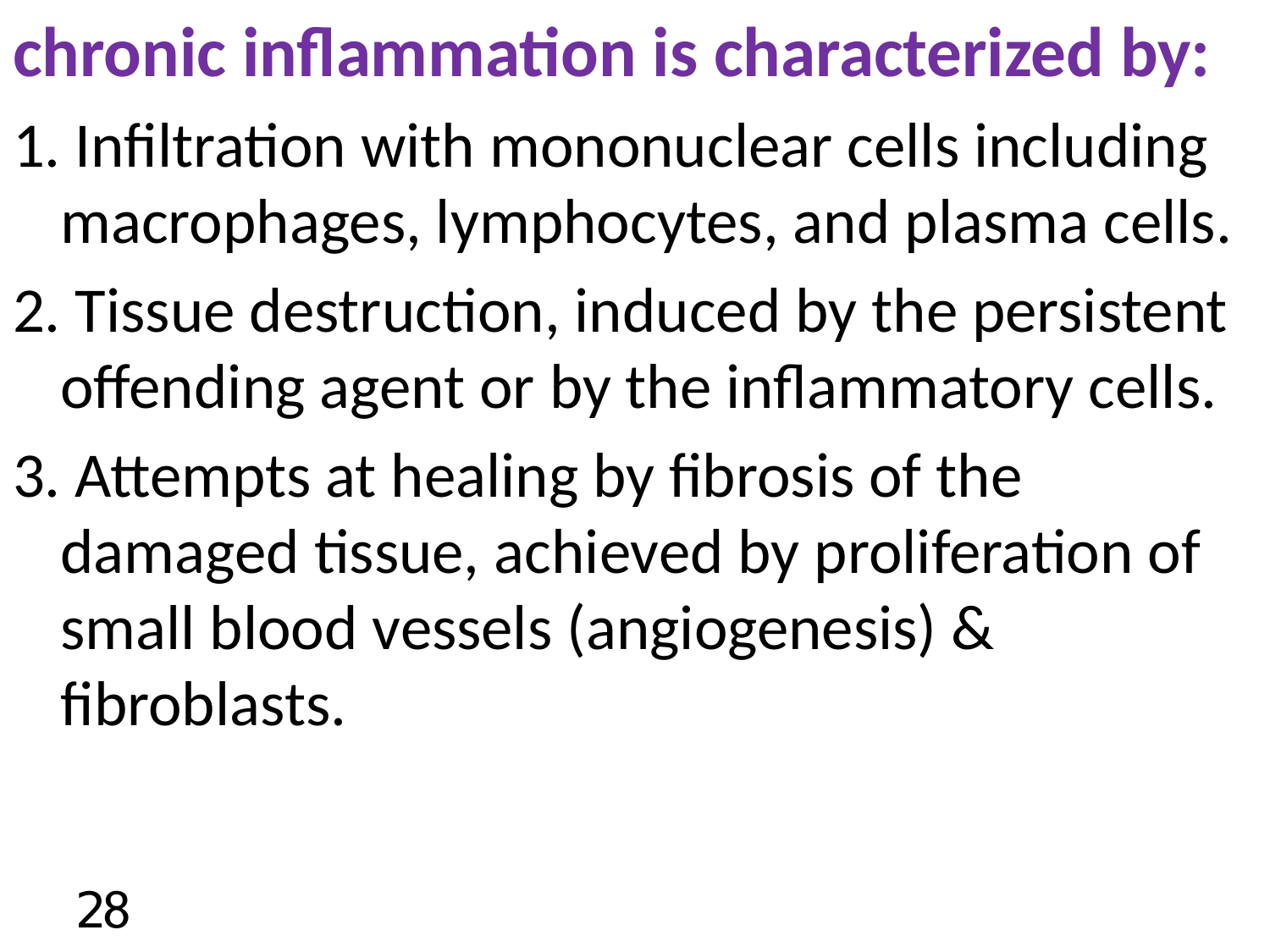

chronic inflammation is characterized by:
1. Infiltration with mononuclear cells including macrophages, lymphocytes, and plasma cells.
2. Tissue destruction, induced by the persistent offending agent or by the inflammatory cells.
3. Attempts at healing by fibrosis of the damaged tissue, achieved by proliferation of small blood vessels (angiogenesis) & fibroblasts.

28